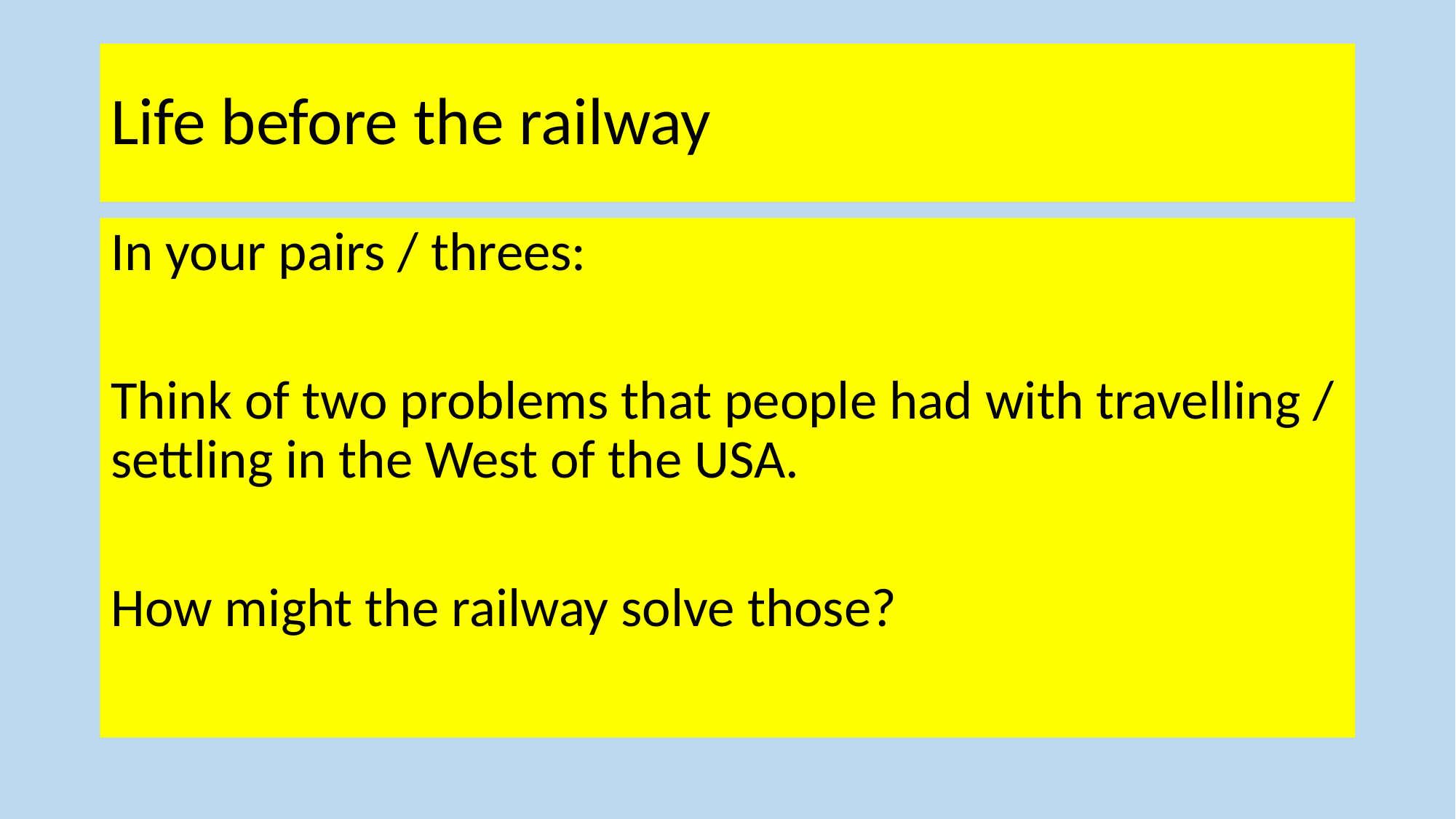

# Life before the railway
In your pairs / threes:

Think of two problems that people had with travelling / settling in the West of the USA.

How might the railway solve those?